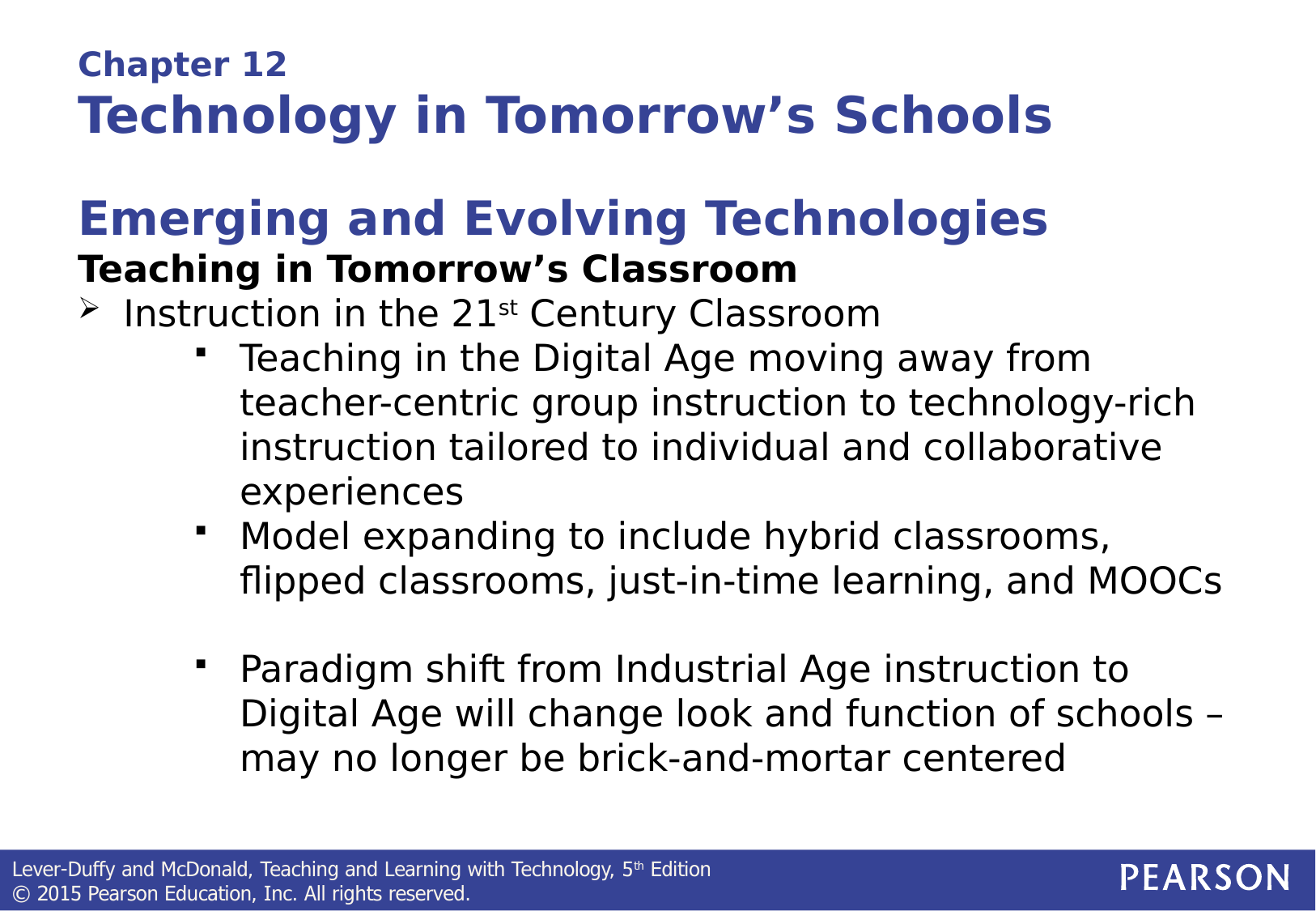

# Chapter 12 Technology in Tomorrow’s Schools
Emerging and Evolving Technologies
Teaching in Tomorrow’s Classroom
Instruction in the 21st Century Classroom
Teaching in the Digital Age moving away from teacher-centric group instruction to technology-rich instruction tailored to individual and collaborative experiences
Model expanding to include hybrid classrooms, flipped classrooms, just-in-time learning, and MOOCs
Paradigm shift from Industrial Age instruction to Digital Age will change look and function of schools – may no longer be brick-and-mortar centered